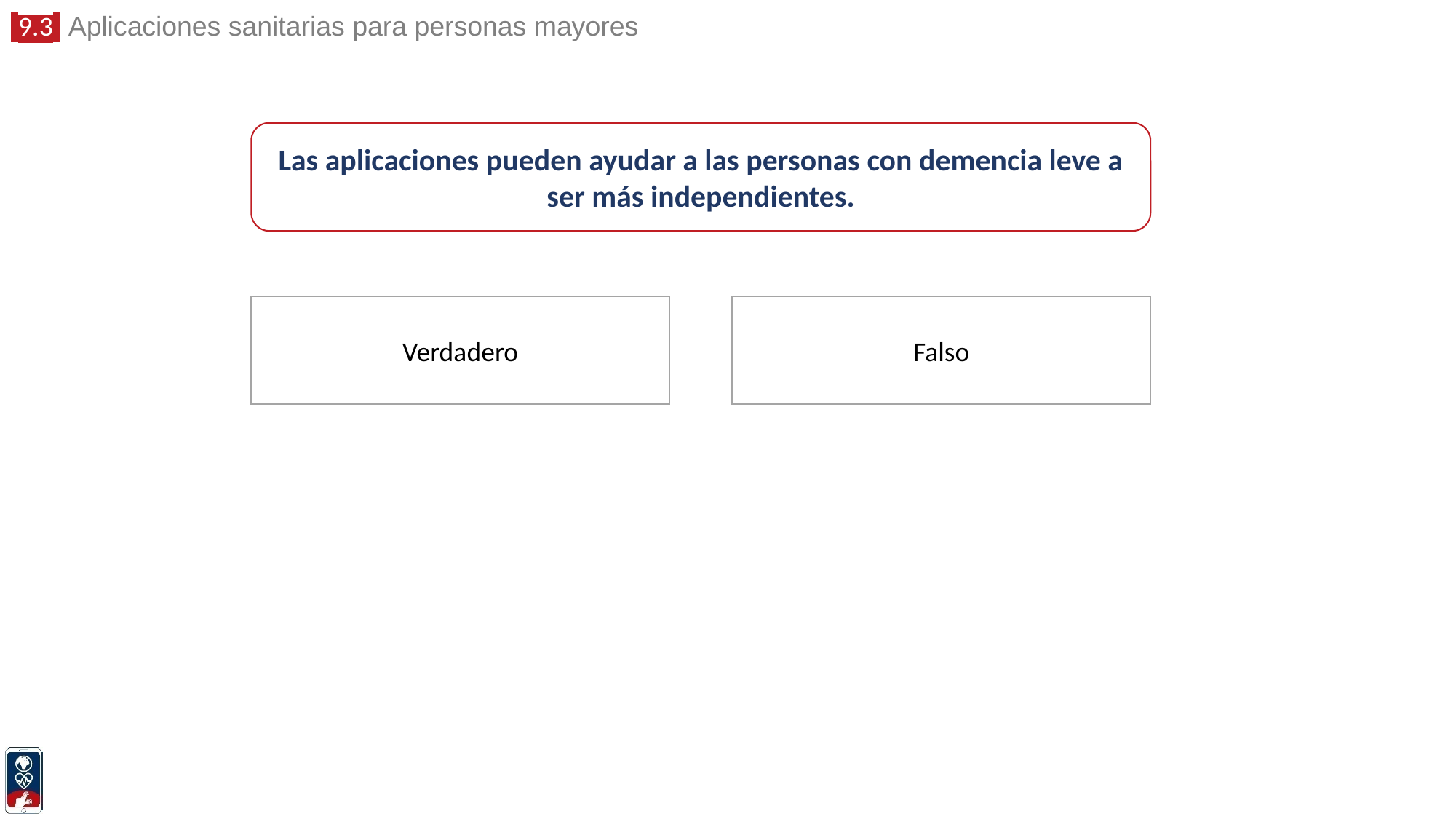

Las aplicaciones pueden ayudar a las personas con demencia leve a ser más independientes.
Falso
Verdadero